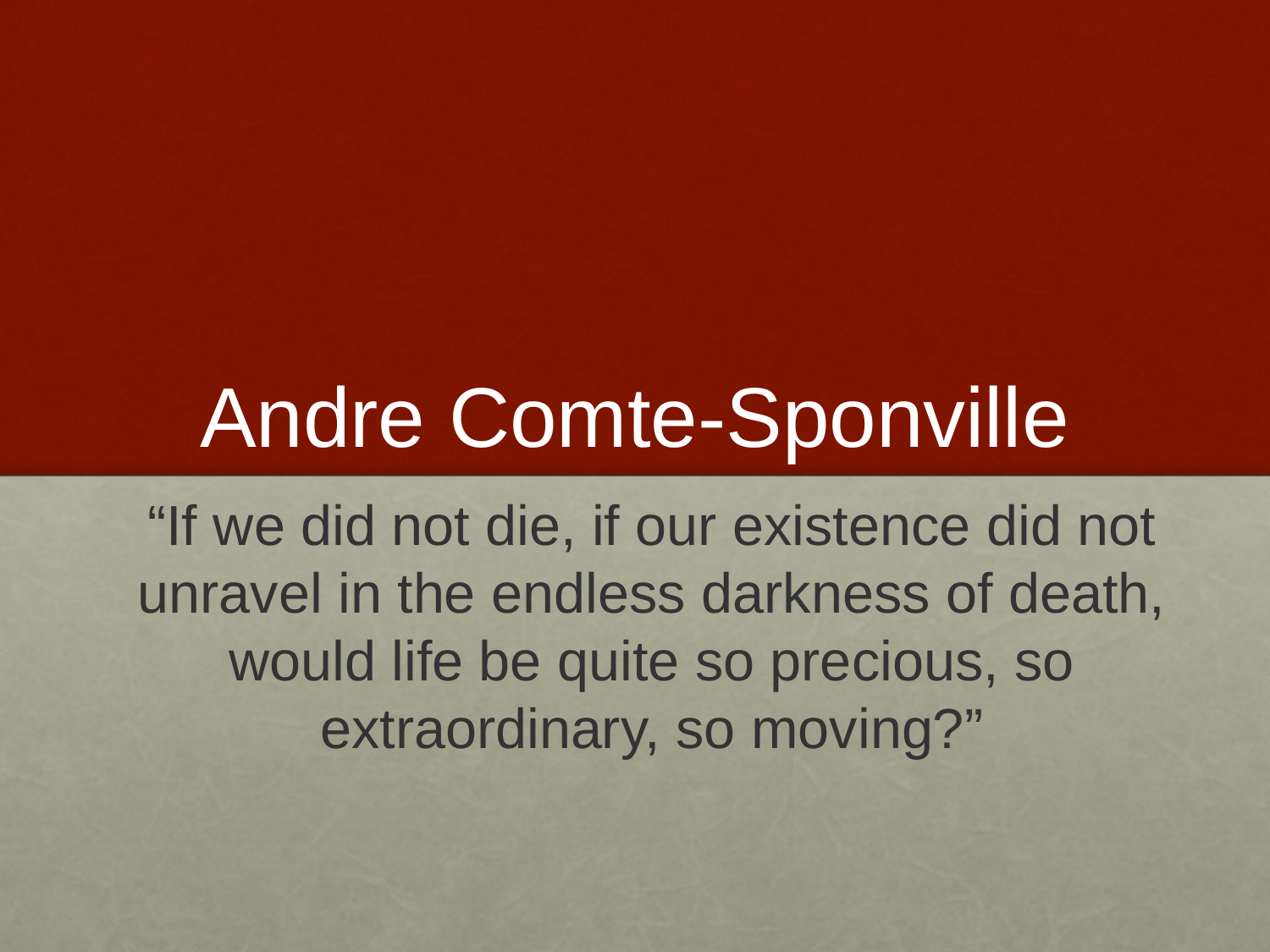

# Andre Comte-Sponville
“If we did not die, if our existence did not unravel in the endless darkness of death, would life be quite so precious, so extraordinary, so moving?”